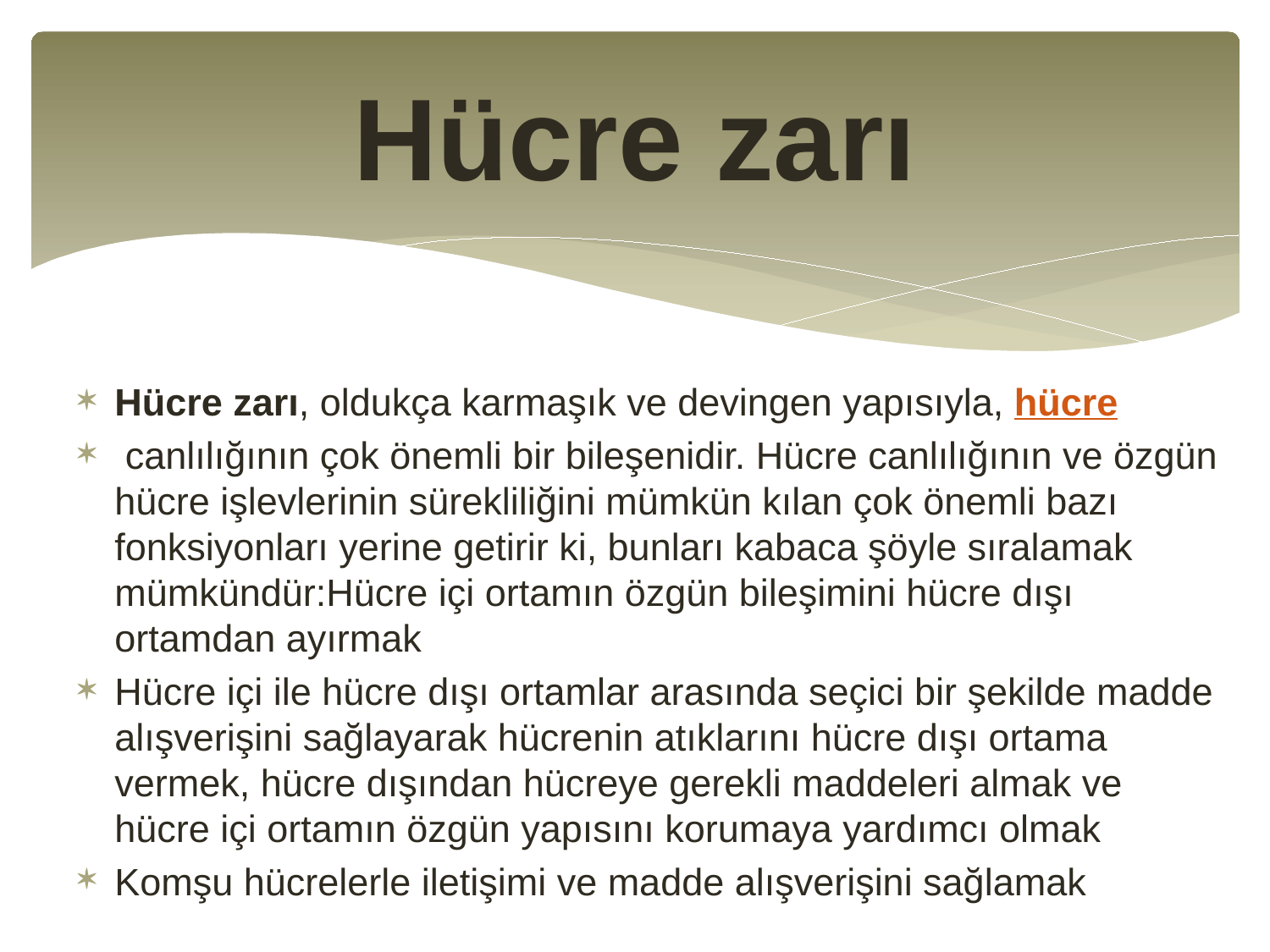

# Hücre zarı
Hücre zarı, oldukça karmaşık ve devingen yapısıyla, hücre
 canlılığının çok önemli bir bileşenidir. Hücre canlılığının ve özgün hücre işlevlerinin sürekliliğini mümkün kılan çok önemli bazı fonksiyonları yerine getirir ki, bunları kabaca şöyle sıralamak mümkündür:Hücre içi ortamın özgün bileşimini hücre dışı ortamdan ayırmak
Hücre içi ile hücre dışı ortamlar arasında seçici bir şekilde madde alışverişini sağlayarak hücrenin atıklarını hücre dışı ortama vermek, hücre dışından hücreye gerekli maddeleri almak ve hücre içi ortamın özgün yapısını korumaya yardımcı olmak
Komşu hücrelerle iletişimi ve madde alışverişini sağlamak